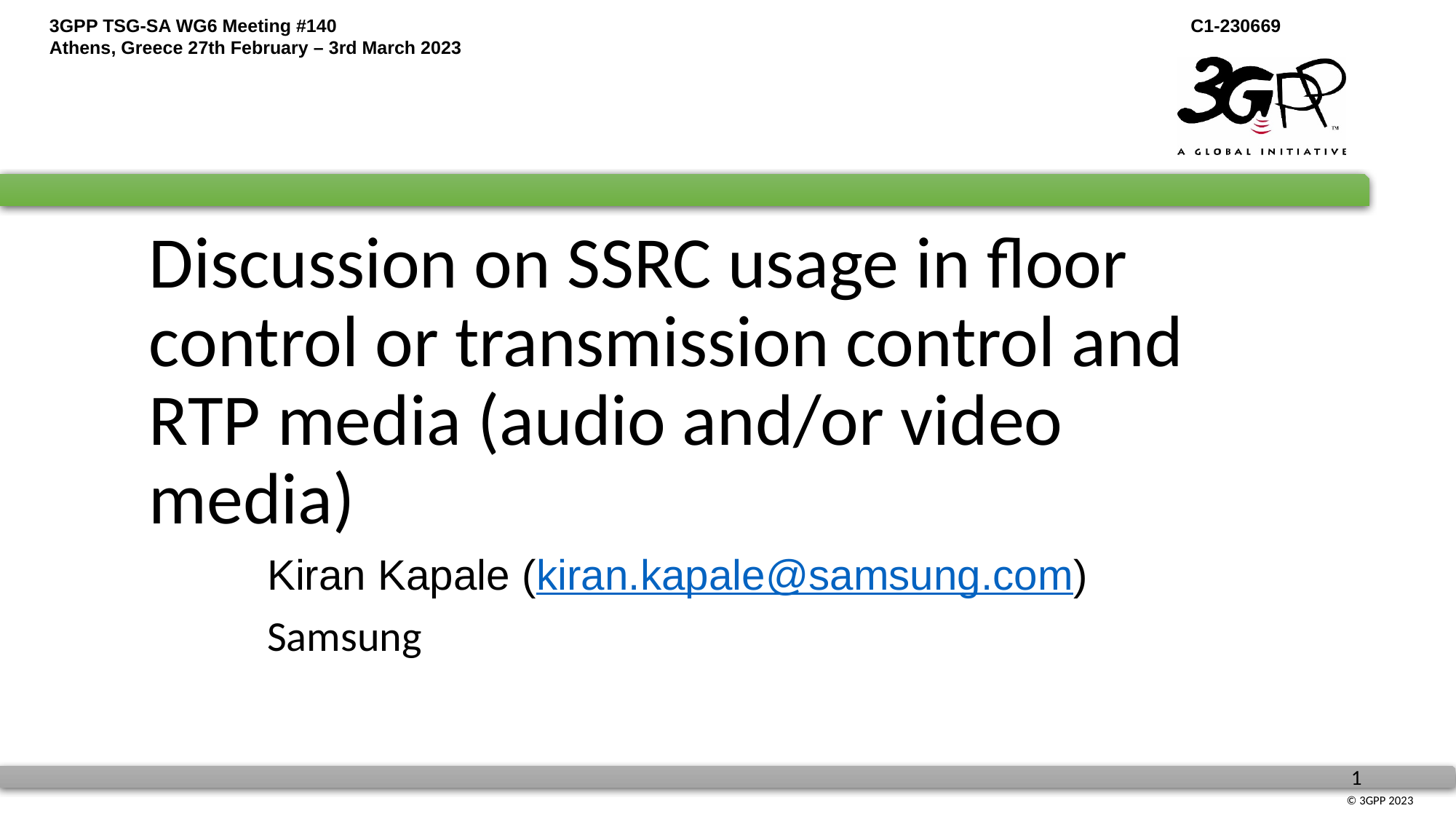

# Discussion on SSRC usage in floor control or transmission control and RTP media (audio and/or video media)
Kiran Kapale (kiran.kapale@samsung.com)
Samsung